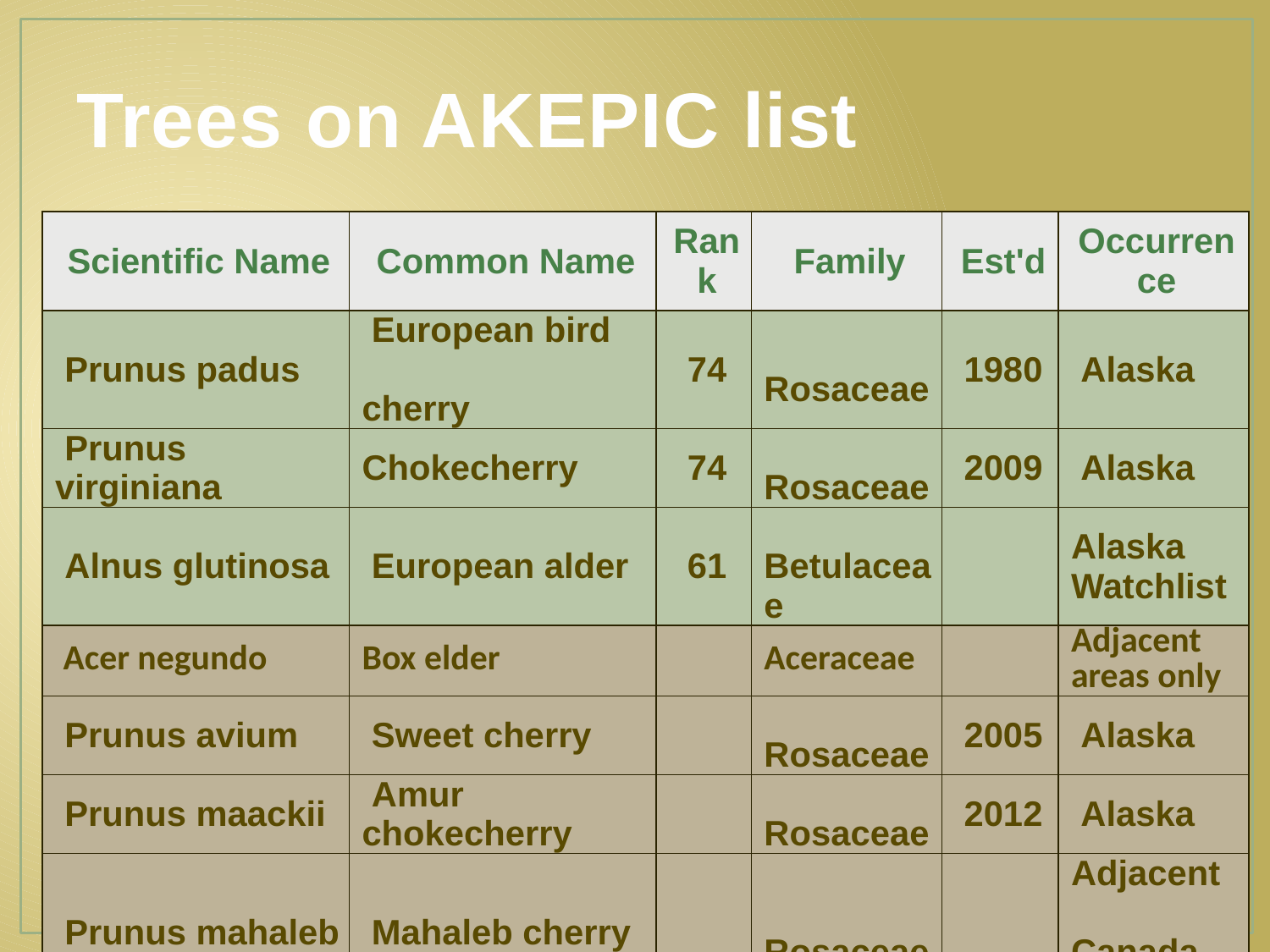

# Trees on AKEPIC list
| Scientific Name | Common Name | Rank | Family | Est'd | Occurrence |
| --- | --- | --- | --- | --- | --- |
| Prunus padus | European bird cherry | 74 | Rosaceae | 1980 | Alaska |
| Prunus virginiana | Chokecherry | 74 | Rosaceae | 2009 | Alaska |
| Alnus glutinosa | European alder | 61 | Betulaceae |  | Alaska Watchlist |
| Acer negundo | Box elder |  | Aceraceae |  | Adjacent areas only |
| Prunus avium | Sweet cherry |  | Rosaceae | 2005 | Alaska |
| Prunus maackii | Amur chokecherry |  | Rosaceae | 2012 | Alaska |
| Prunus mahaleb | Mahaleb cherry |  | Rosaceae |  | Adjacent Canada only |